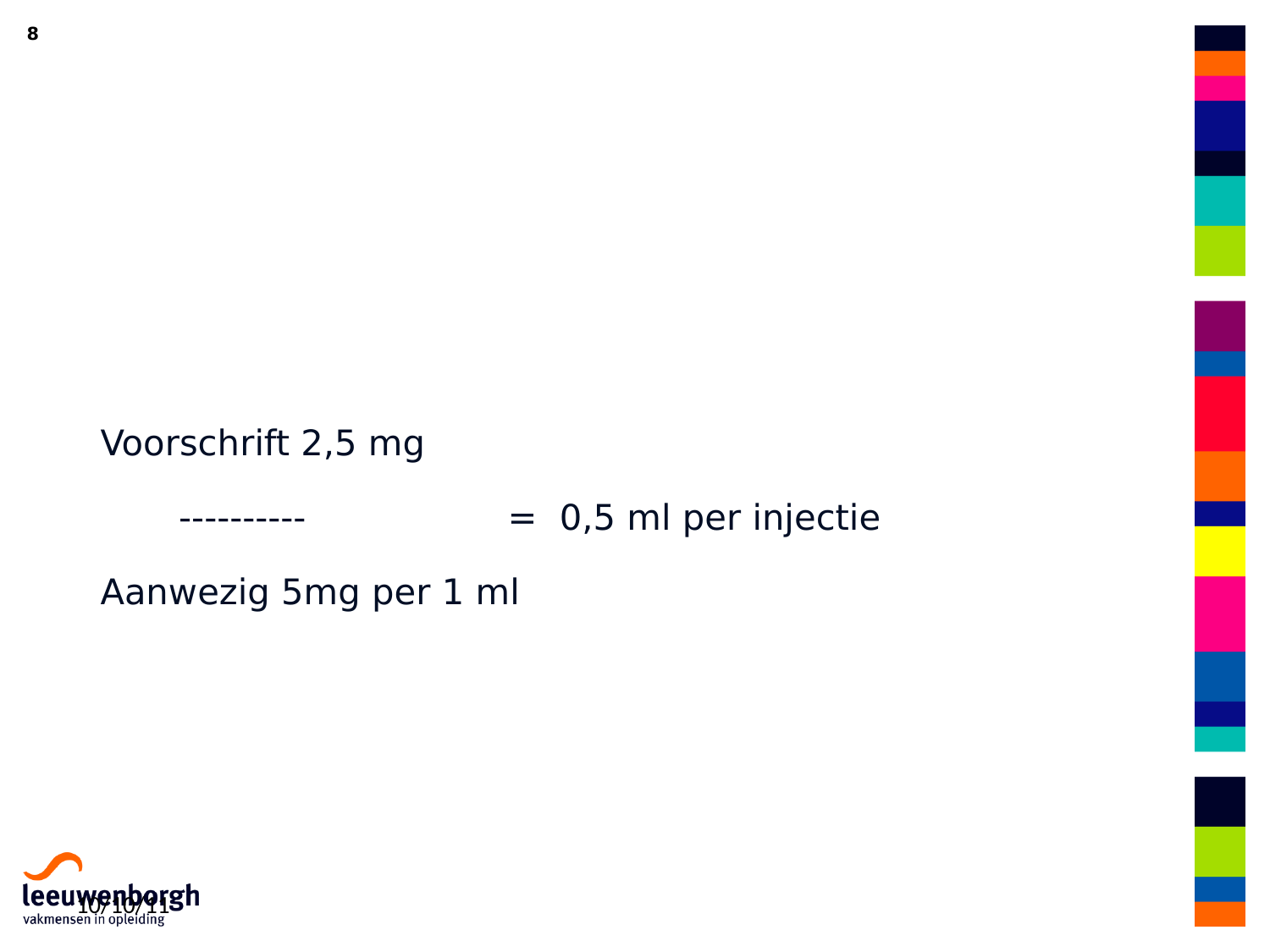

Voorschrift 2,5 mg
       ----------                  =  0,5 ml per injectie
Aanwezig 5mg per 1 ml
10/10/11